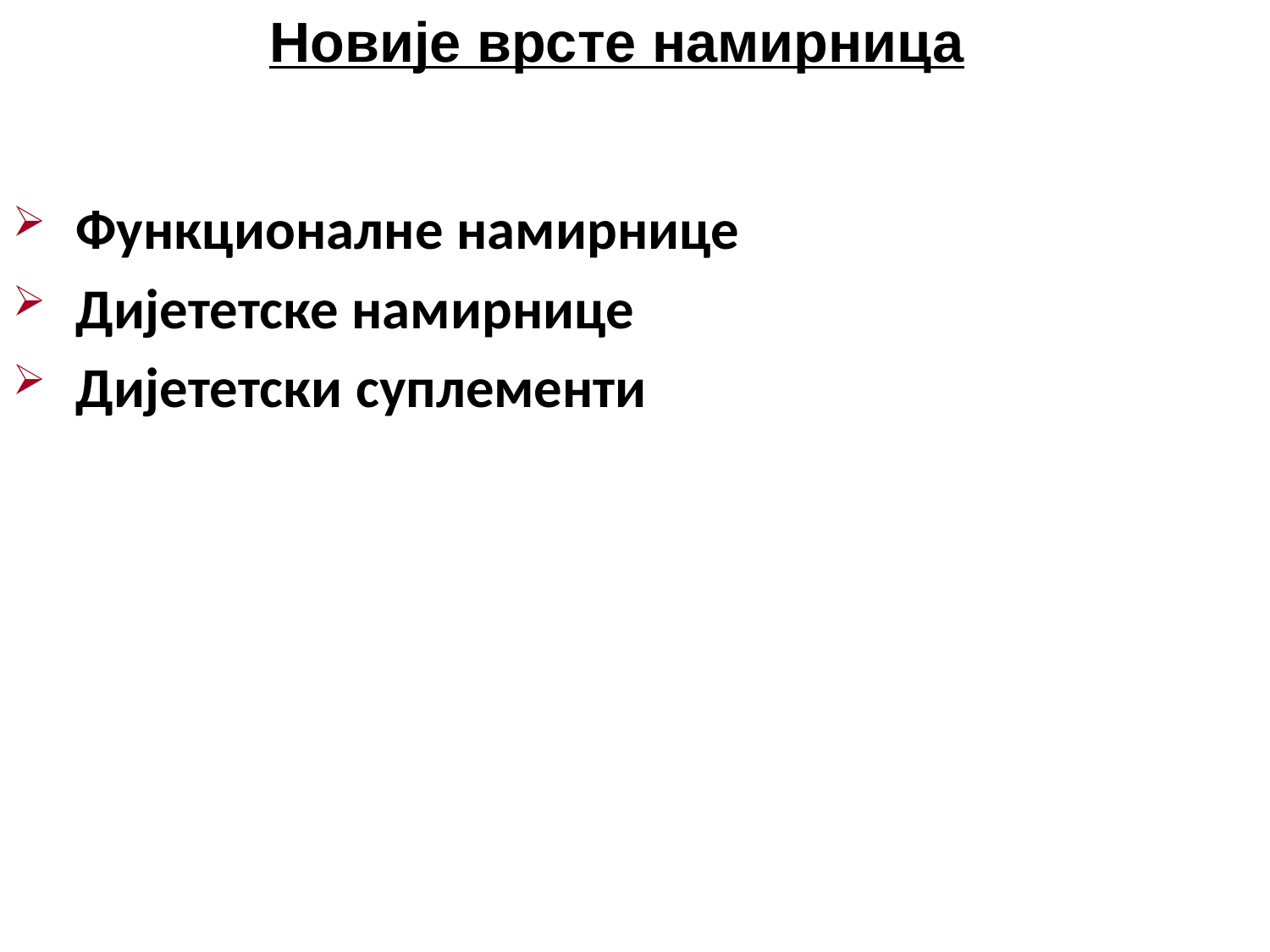

Новије врсте намирница

Функционалне намирнице
Дијететске намирнице
Дијететски суплементи